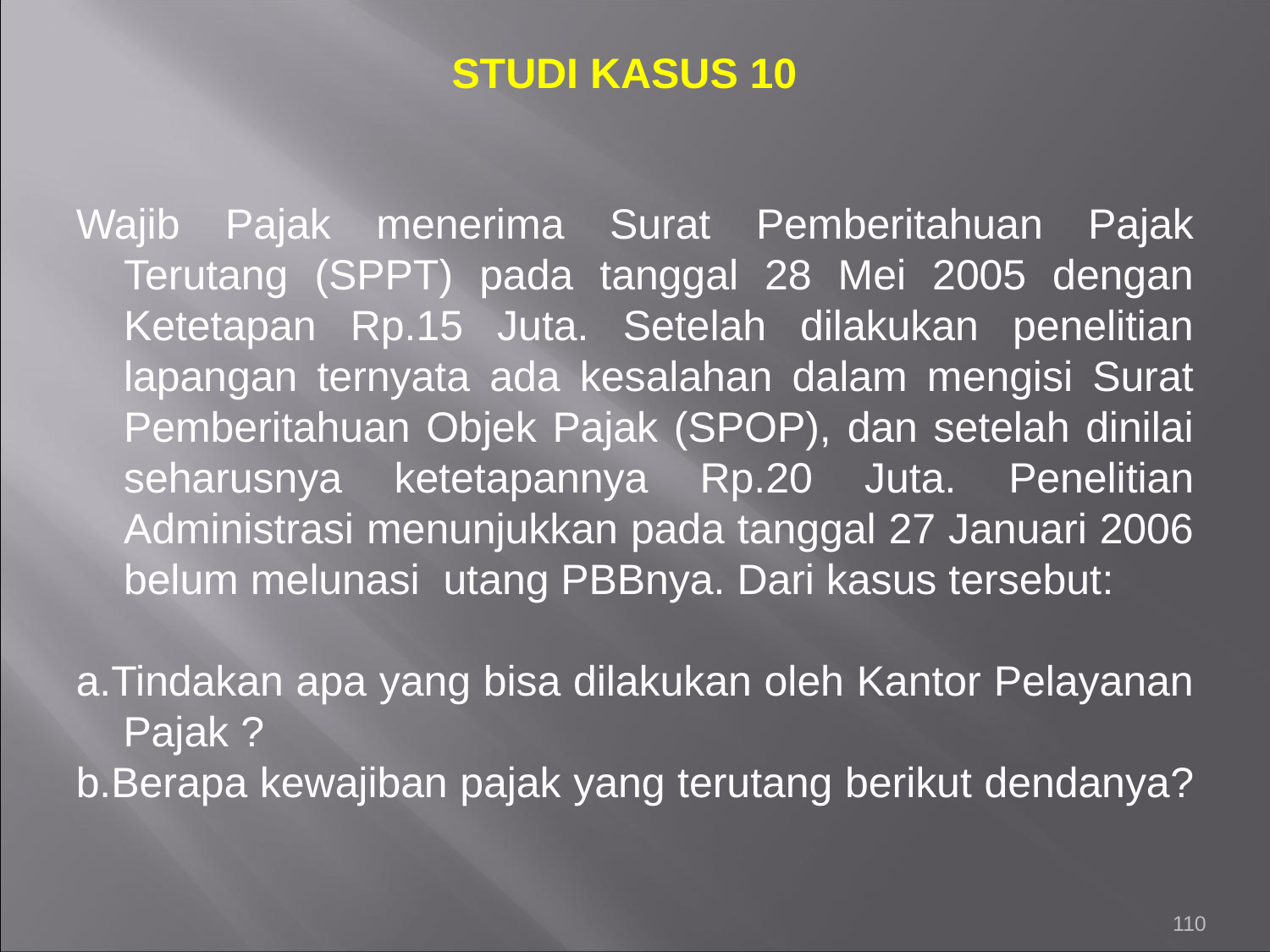

# STUDI KASUS 10
Wajib Pajak menerima Surat Pemberitahuan Pajak Terutang (SPPT) pada tanggal 28 Mei 2005 dengan Ketetapan Rp.15 Juta. Setelah dilakukan penelitian lapangan ternyata ada kesalahan dalam mengisi Surat Pemberitahuan Objek Pajak (SPOP), dan setelah dinilai seharusnya ketetapannya Rp.20 Juta. Penelitian Administrasi menunjukkan pada tanggal 27 Januari 2006 belum melunasi  utang PBBnya. Dari kasus tersebut:

a.Tindakan apa yang bisa dilakukan oleh Kantor Pelayanan
    Pajak ?
b.Berapa kewajiban pajak yang terutang berikut dendanya?
110